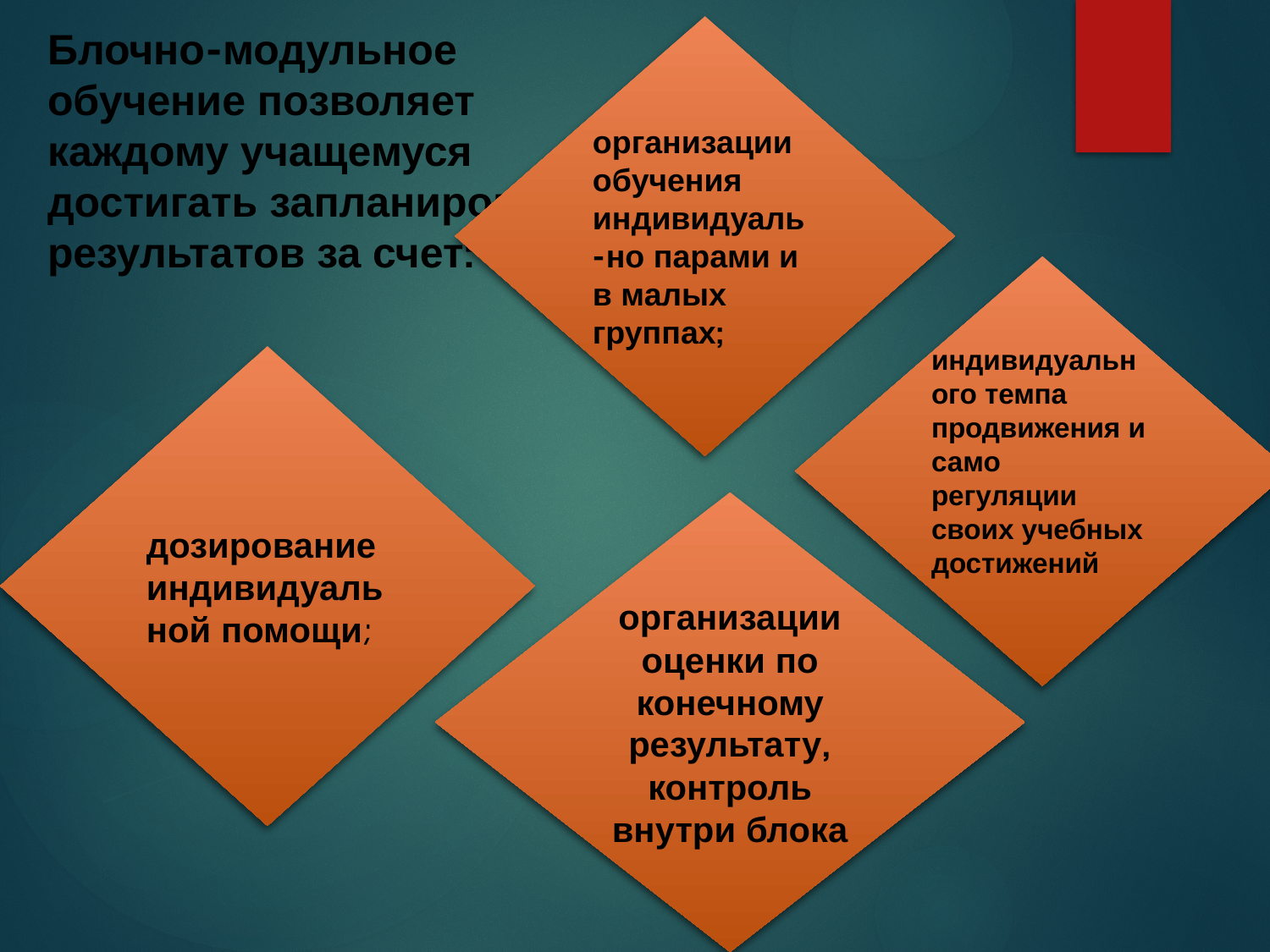

Блочно-модульное обучение позволяет каждому учащемуся достигать запланированных результатов за счет:
организации обучения индивидуаль-но парами и в малых группах;

индивидуального темпа продвижения и само регуляции своих учебных достижений

дозирование индивидуальной помощи;
организации оценки по конечному результату, контроль внутри блока